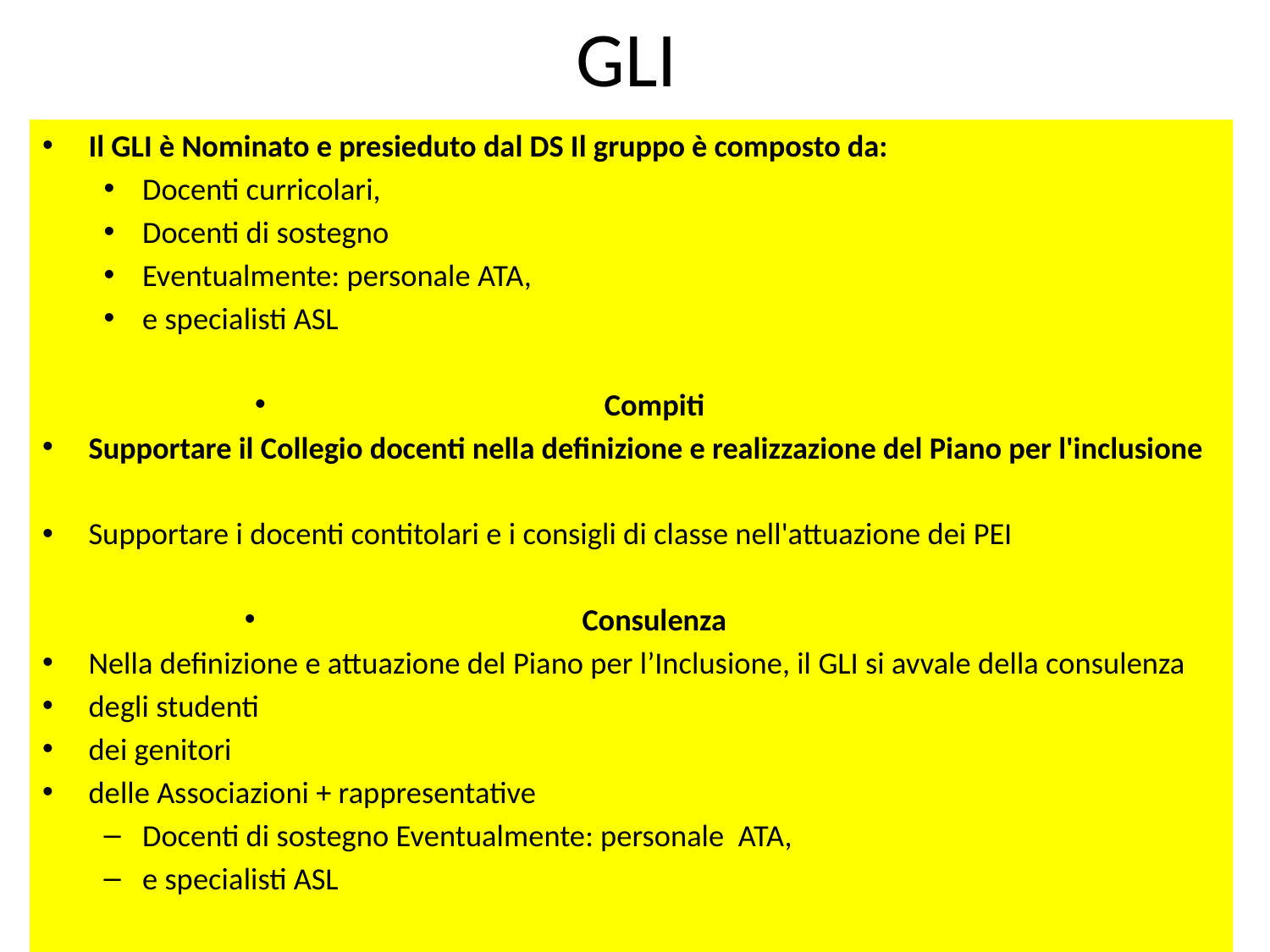

# GLI
Il GLI è Nominato e presieduto dal DS Il gruppo è composto da:
Docenti curricolari,
Docenti di sostegno
Eventualmente: personale ATA,
e specialisti ASL

Compiti
Supportare il Collegio docenti nella definizione e realizzazione del Piano per l'inclusione

Supportare i docenti contitolari e i consigli di classe nell'attuazione dei PEI

Consulenza
Nella definizione e attuazione del Piano per l’Inclusione, il GLI si avvale della consulenza
degli studenti
dei genitori
delle Associazioni + rappresentative
Docenti di sostegno Eventualmente: personale  ATA,
e specialisti ASL